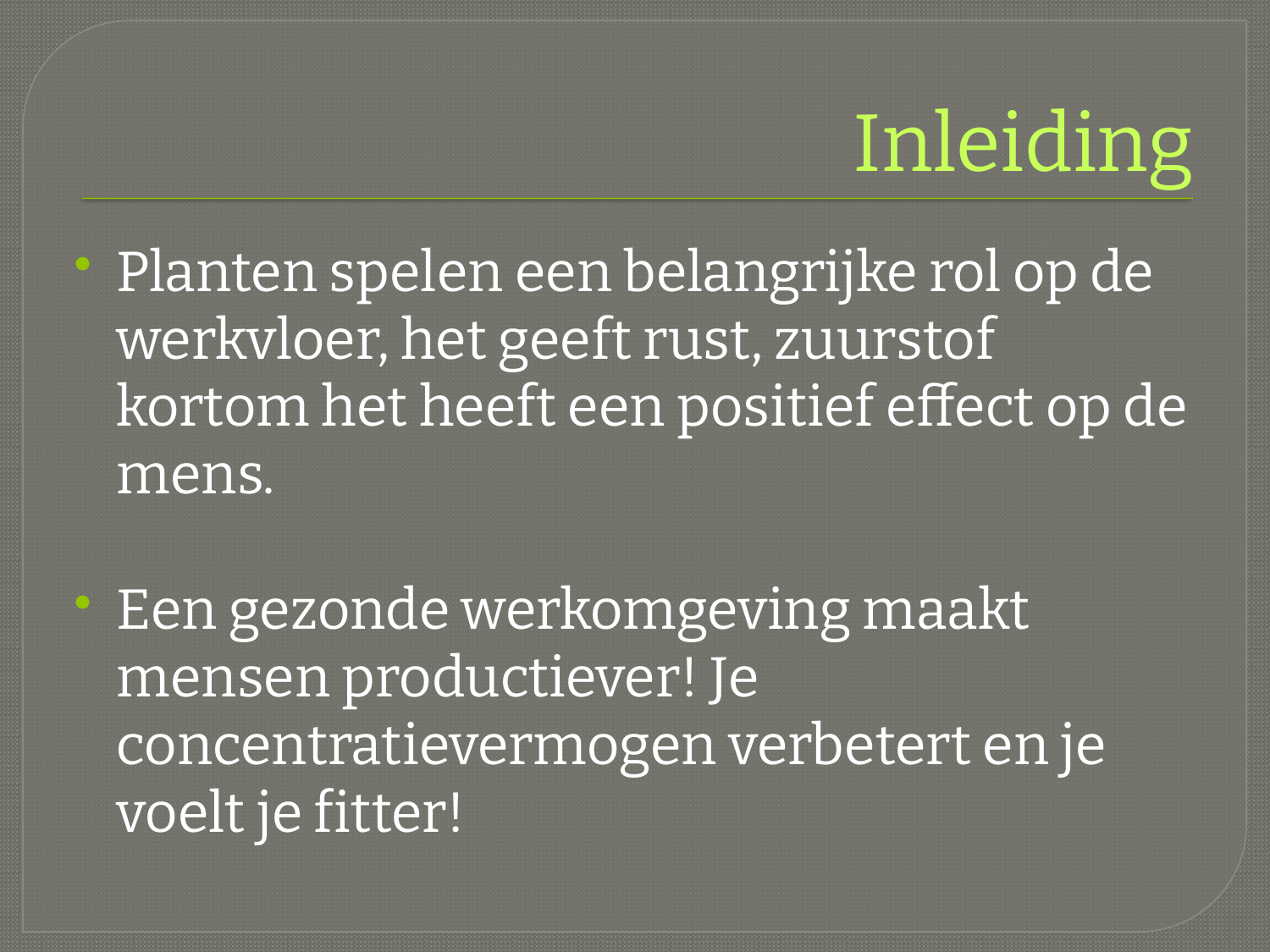

# Inleiding
Planten spelen een belangrijke rol op de werkvloer, het geeft rust, zuurstof kortom het heeft een positief effect op de mens.

Een gezonde werkomgeving maakt mensen productiever! Je concentratievermogen verbetert en je voelt je fitter!